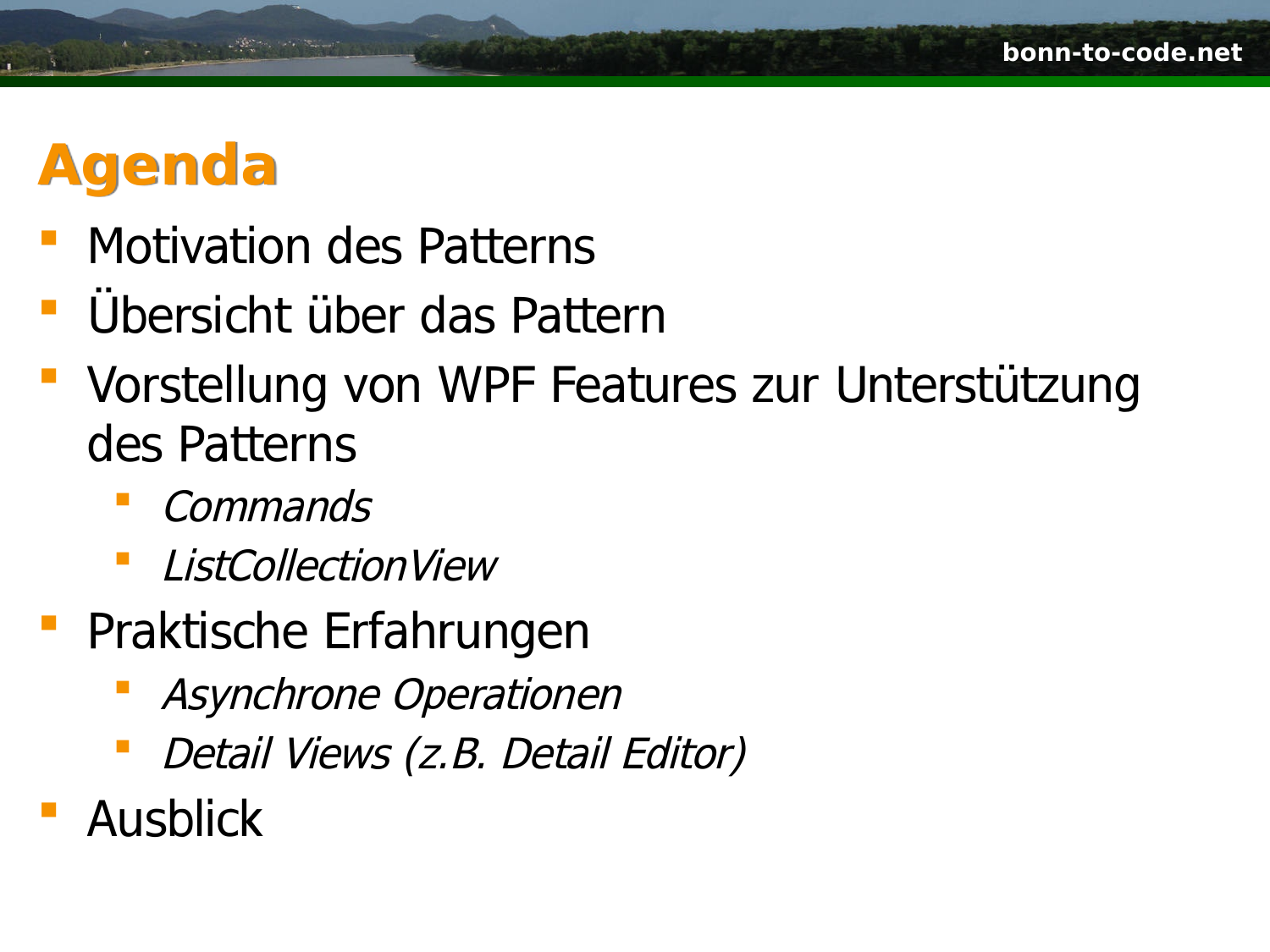

# Agenda
Motivation des Patterns
Übersicht über das Pattern
Vorstellung von WPF Features zur Unterstützung des Patterns
Commands
ListCollectionView
Praktische Erfahrungen
Asynchrone Operationen
Detail Views (z.B. Detail Editor)
Ausblick